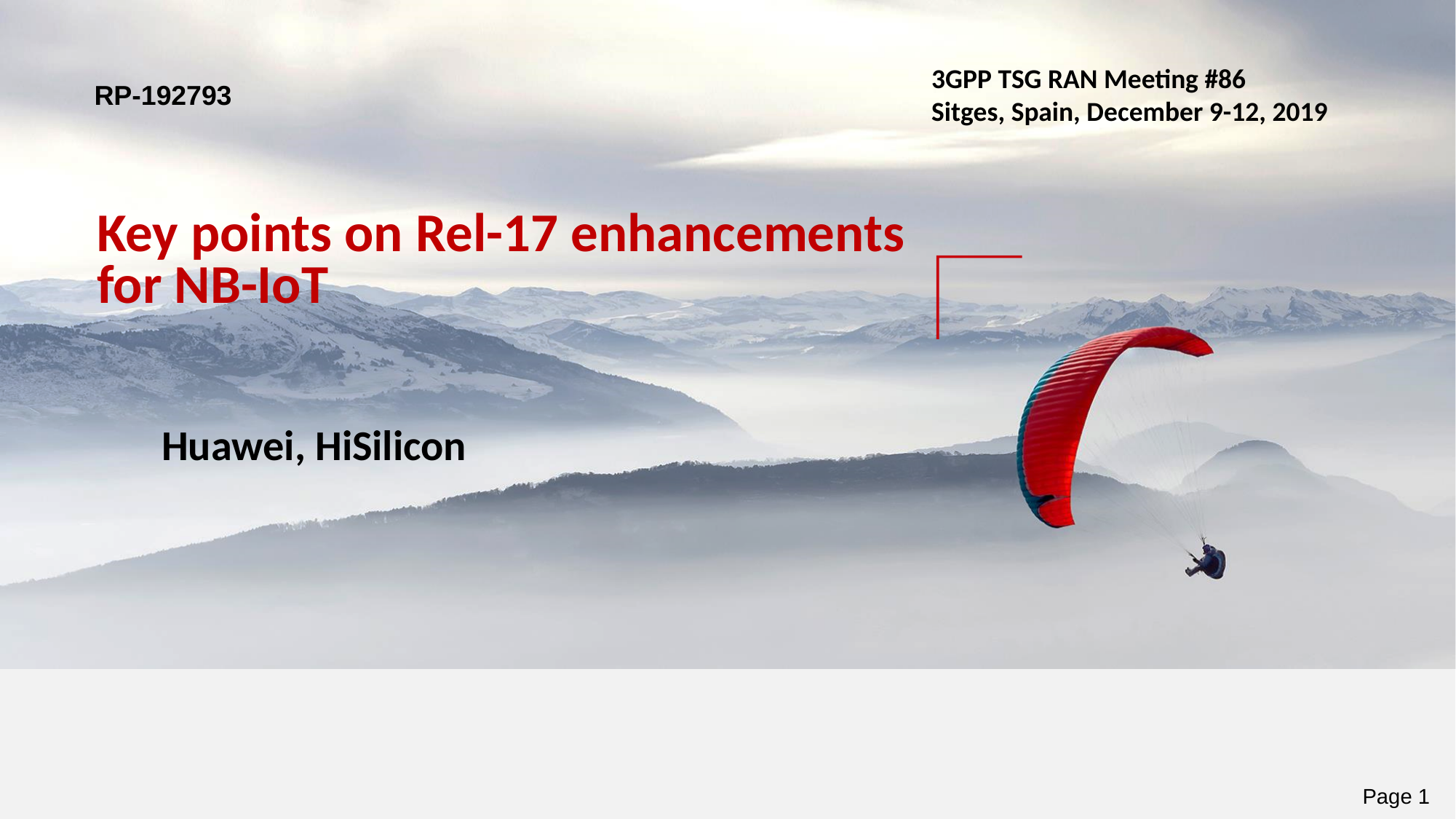

3GPP TSG RAN Meeting #86
Sitges, Spain, December 9-12, 2019
RP-192793
# Key points on Rel-17 enhancements for NB-IoT
Huawei, HiSilicon